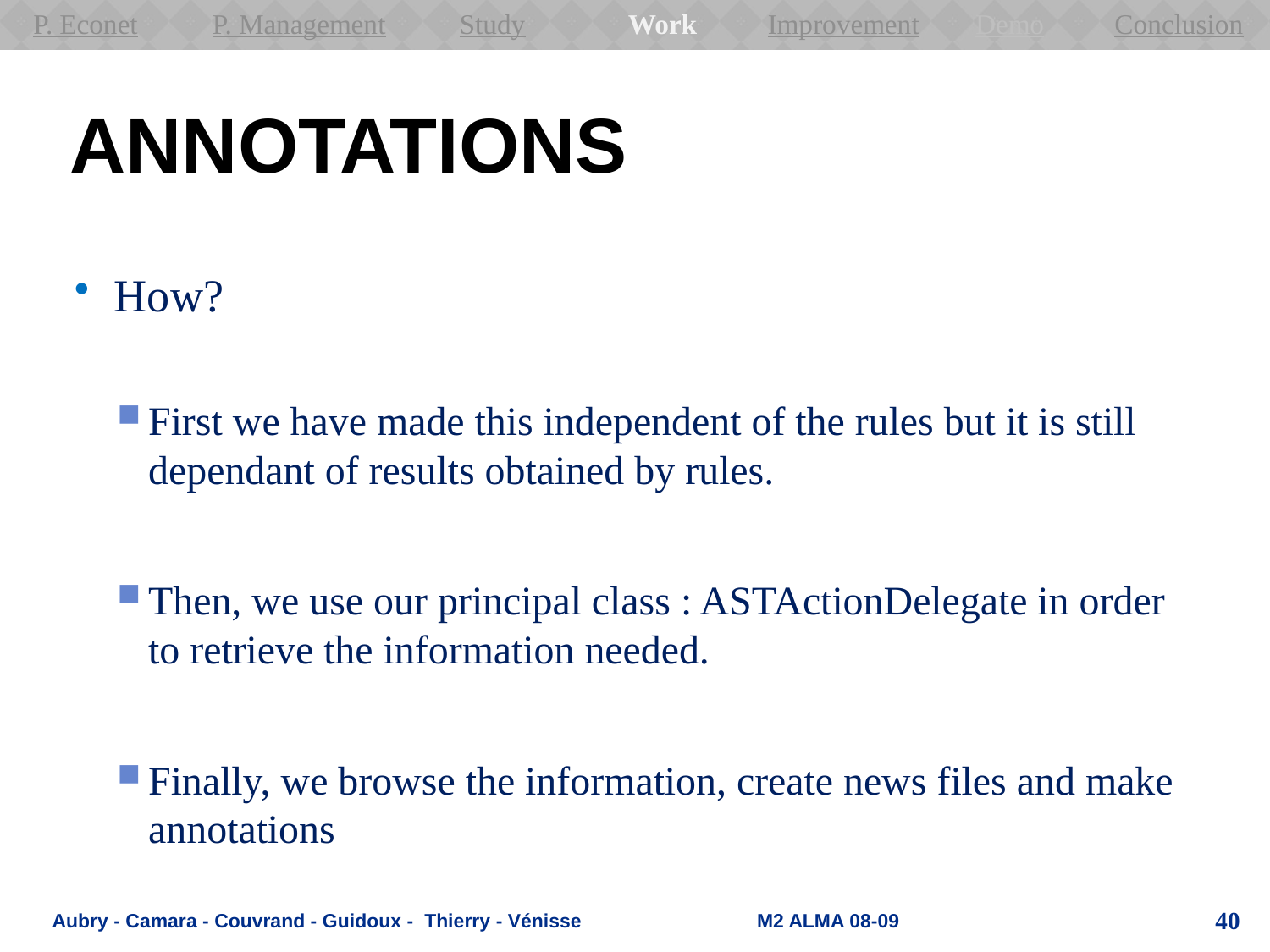

P. Econet
P. Management
Study
Work
Improvement
Conclusion
Demo
# annotations
How?

First we have made this independent of the rules but it is still dependant of results obtained by rules.

Then, we use our principal class : ASTActionDelegate in order to retrieve the information needed.

Finally, we browse the information, create news files and make annotations

Aubry - Camara - Couvrand - Guidoux -  Thierry - Vénisse                                M2 ALMA 08-09
40